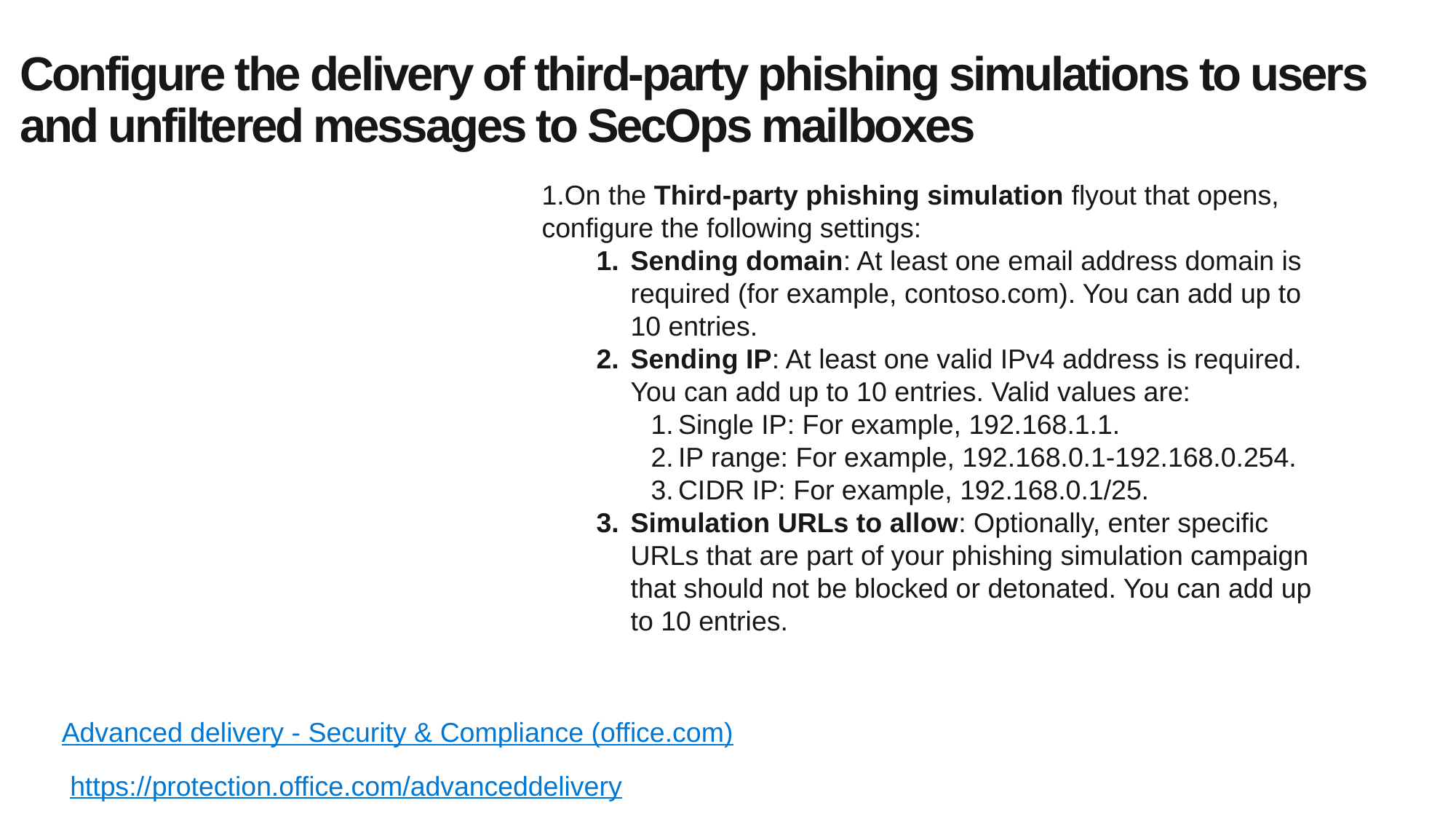

# Configure the delivery of third-party phishing simulations to users and unfiltered messages to SecOps mailboxes
On the Third-party phishing simulation flyout that opens, configure the following settings:
Sending domain: At least one email address domain is required (for example, contoso.com). You can add up to 10 entries.
Sending IP: At least one valid IPv4 address is required. You can add up to 10 entries. Valid values are:
Single IP: For example, 192.168.1.1.
IP range: For example, 192.168.0.1-192.168.0.254.
CIDR IP: For example, 192.168.0.1/25.
Simulation URLs to allow: Optionally, enter specific URLs that are part of your phishing simulation campaign that should not be blocked or detonated. You can add up to 10 entries.
Advanced delivery - Security & Compliance (office.com)
https://protection.office.com/advanceddelivery